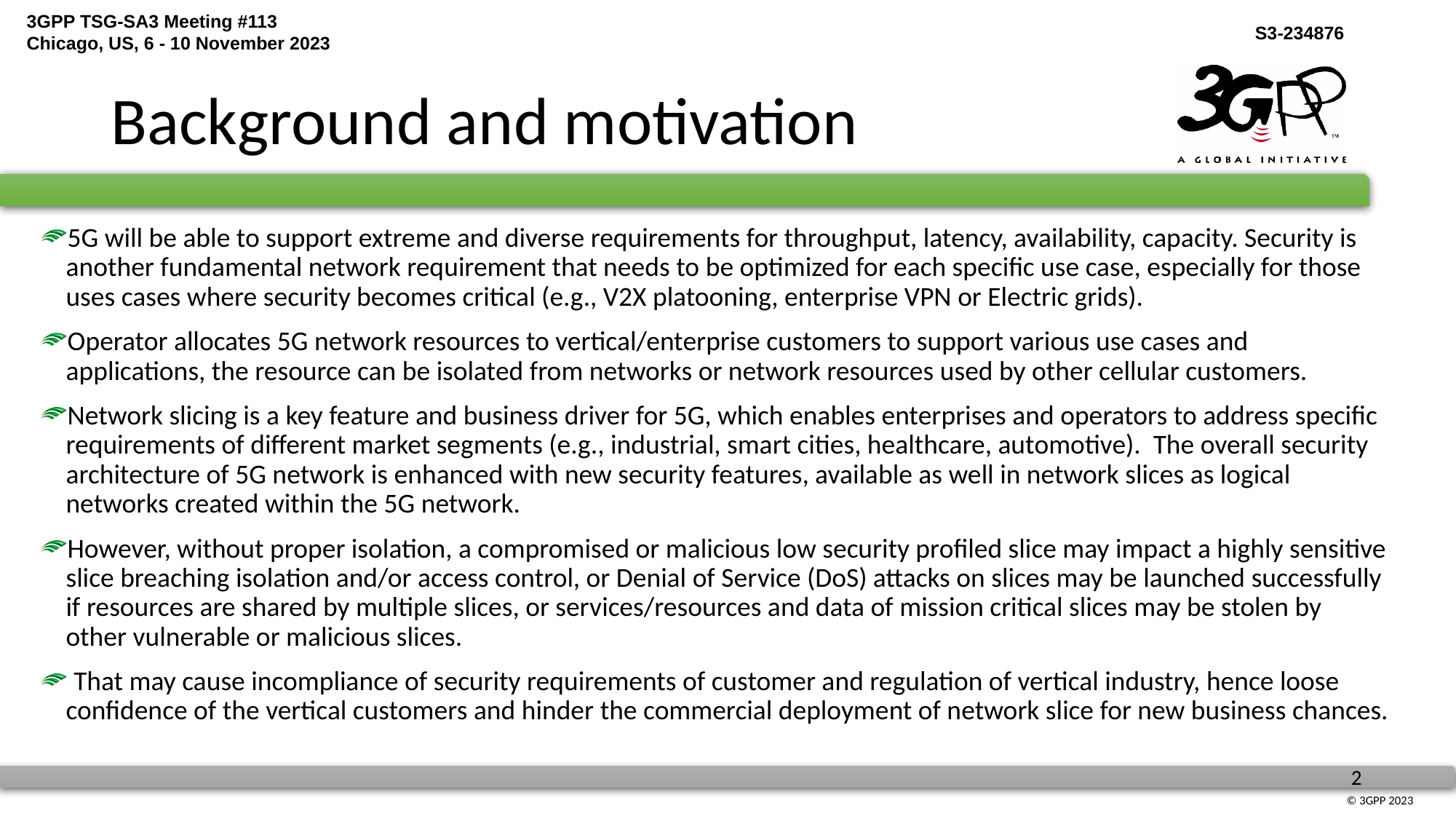

# Background and motivation
5G will be able to support extreme and diverse requirements for throughput, latency, availability, capacity. Security is another fundamental network requirement that needs to be optimized for each specific use case, especially for those uses cases where security becomes critical (e.g., V2X platooning, enterprise VPN or Electric grids).
Operator allocates 5G network resources to vertical/enterprise customers to support various use cases and applications, the resource can be isolated from networks or network resources used by other cellular customers.
Network slicing is a key feature and business driver for 5G, which enables enterprises and operators to address specific requirements of different market segments (e.g., industrial, smart cities, healthcare, automotive).  The overall security architecture of 5G network is enhanced with new security features, available as well in network slices as logical networks created within the 5G network.
However, without proper isolation, a compromised or malicious low security profiled slice may impact a highly sensitive slice breaching isolation and/or access control, or Denial of Service (DoS) attacks on slices may be launched successfully if resources are shared by multiple slices, or services/resources and data of mission critical slices may be stolen by other vulnerable or malicious slices.
 That may cause incompliance of security requirements of customer and regulation of vertical industry, hence loose confidence of the vertical customers and hinder the commercial deployment of network slice for new business chances.